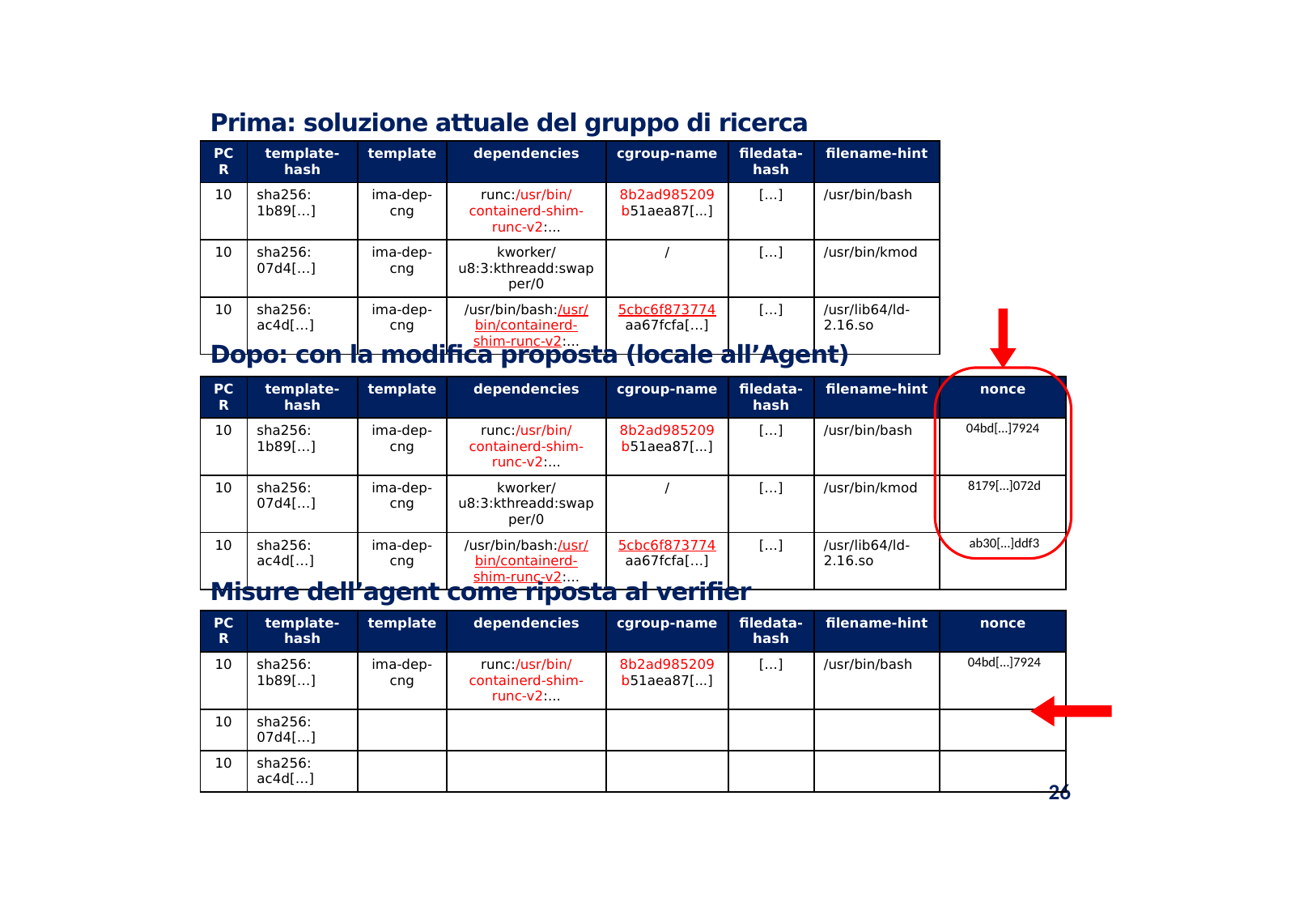

Prima: soluzione attuale del gruppo di ricerca
| PCR | template-hash | template | dependencies | cgroup-name | filedata-hash | filename-hint |
| --- | --- | --- | --- | --- | --- | --- |
| 10 | sha256: 1b89[…] | ima-dep-cng | runc:/usr/bin/containerd-shim-runc-v2:... | 8b2ad985209b51aea87[...] | […] | /usr/bin/bash |
| 10 | sha256: 07d4[…] | ima-dep-cng | kworker/u8:3:kthreadd:swapper/0 | / | […] | /usr/bin/kmod |
| 10 | sha256: ac4d[…] | ima-dep-cng | /usr/bin/bash:/usr/bin/containerd-shim-runc-v2:... | 5cbc6f873774aa67fcfa[…] | […] | /usr/lib64/ld-2.16.so |

Dopo: con la modifica proposta (locale all’Agent)

| PCR | template-hash | template | dependencies | cgroup-name | filedata-hash | filename-hint | nonce |
| --- | --- | --- | --- | --- | --- | --- | --- |
| 10 | sha256: 1b89[…] | ima-dep-cng | runc:/usr/bin/containerd-shim-runc-v2:... | 8b2ad985209b51aea87[...] | […] | /usr/bin/bash | 04bd[…]7924 |
| 10 | sha256: 07d4[…] | ima-dep-cng | kworker/u8:3:kthreadd:swapper/0 | / | […] | /usr/bin/kmod | 8179[…]072d |
| 10 | sha256: ac4d[…] | ima-dep-cng | /usr/bin/bash:/usr/bin/containerd-shim-runc-v2:... | 5cbc6f873774aa67fcfa[…] | […] | /usr/lib64/ld-2.16.so | ab30[…]ddf3 |
Misure dell’agent come riposta al verifier
| PCR | template-hash | template | dependencies | cgroup-name | filedata-hash | filename-hint | nonce |
| --- | --- | --- | --- | --- | --- | --- | --- |
| 10 | sha256: 1b89[…] | ima-dep-cng | runc:/usr/bin/containerd-shim-runc-v2:... | 8b2ad985209b51aea87[...] | […] | /usr/bin/bash | 04bd[…]7924 |
| 10 | sha256: 07d4[…] |  |  |  |  |  |  |
| 10 | sha256: ac4d[…] |  |  |  |  |  |  |

26